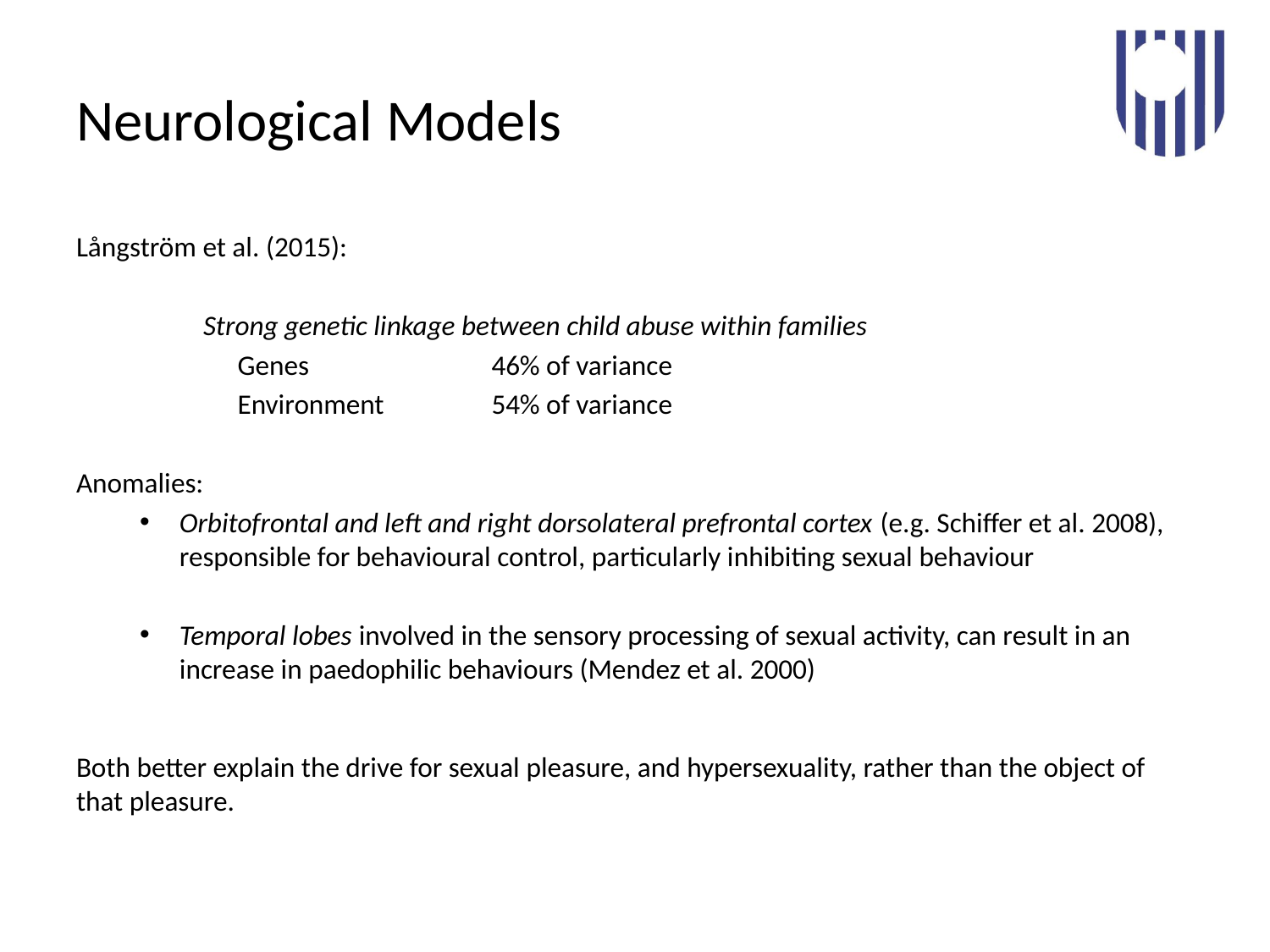

# Neurological Models
Långström et al. (2015):

Strong genetic linkage between child abuse within families
Genes		46% of variance
Environment	54% of variance

Anomalies:
Orbitofrontal and left and right dorsolateral prefrontal cortex (e.g. Schiffer et al. 2008), responsible for behavioural control, particularly inhibiting sexual behaviour

Temporal lobes involved in the sensory processing of sexual activity, can result in an increase in paedophilic behaviours (Mendez et al. 2000)

Both better explain the drive for sexual pleasure, and hypersexuality, rather than the object of that pleasure.